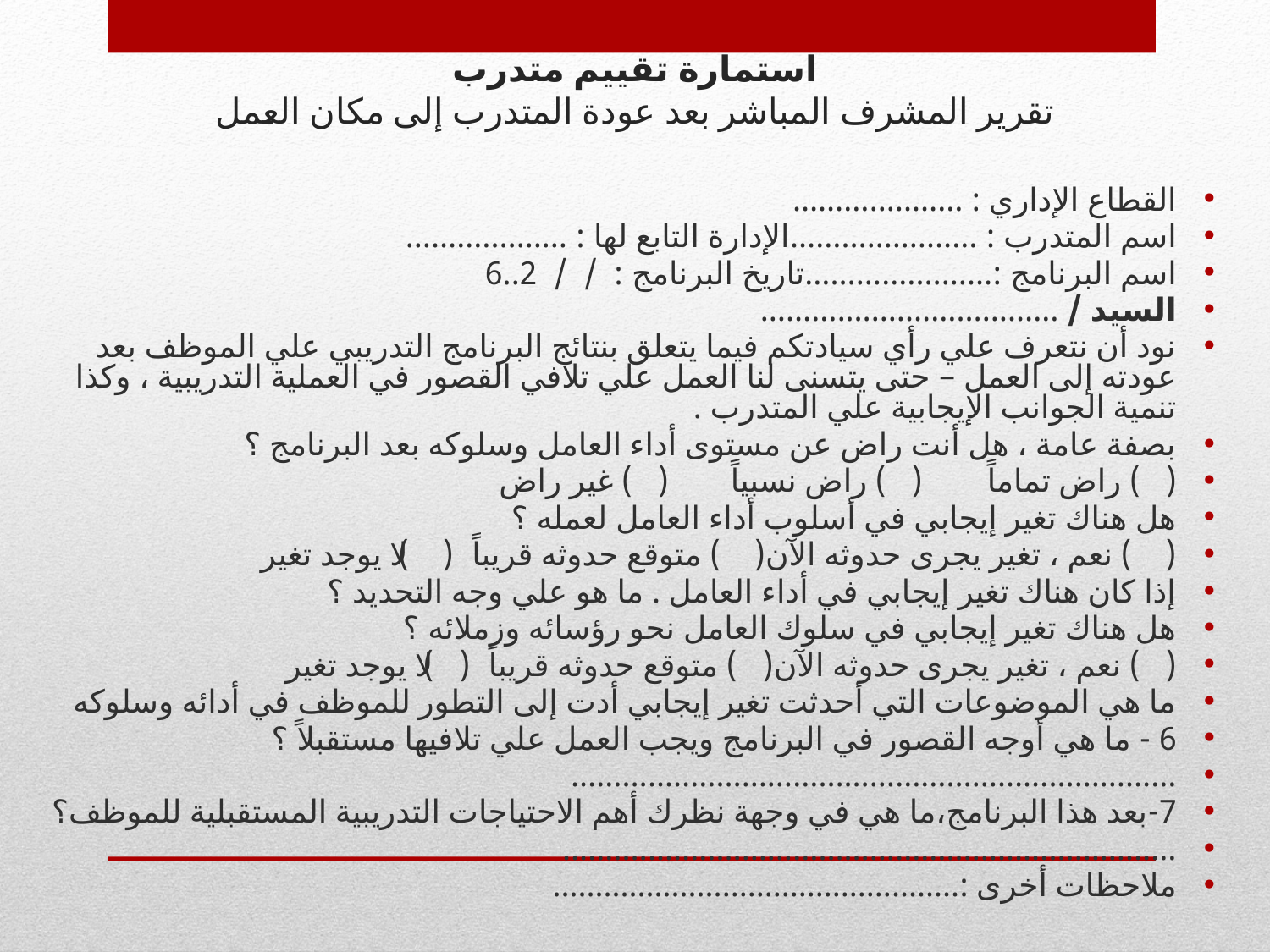

# استمارة تقييم متدرب تقرير المشرف المباشر بعد عودة المتدرب إلى مكان العمل
القطاع الإداري : …….….………
اسم المتدرب : ………….………الإدارة التابع لها : ………….……
اسم البرنامج :	………….………	تاريخ البرنامج :  /  /  2..6
السيد / ………………….….………
نود أن نتعرف علي رأي سيادتكم فيما يتعلق بنتائج البرنامج التدريبي علي الموظف بعد عودته إلى العمل – حتى يتسنى لنا العمل علي تلافي القصور في العملية التدريبية ، وكذا تنمية الجوانب الإيجابية علي المتدرب .
بصفة عامة ، هل أنت راض عن مستوى أداء العامل وسلوكه بعد البرنامج ؟
(   ) راض تماماً		(   ) راض نسبياً		(   ) غير راض
هل هناك تغير إيجابي في أسلوب أداء العامل لعمله ؟
(    ) نعم ، تغير يجرى حدوثه الآن	(    ) متوقع حدوثه قريباً	(    ) لا يوجد تغير
إذا كان هناك تغير إيجابي في أداء العامل . ما هو علي وجه التحديد ؟
هل هناك تغير إيجابي في سلوك العامل نحو رؤسائه وزملائه ؟
(   ) نعم ، تغير يجرى حدوثه الآن	(   ) متوقع حدوثه قريباً	(   ) لا يوجد تغير
ما هي الموضوعات التي أحدثت تغير إيجابي أدت إلى التطور للموظف في أدائه وسلوكه
6 - ما هي أوجه القصور في البرنامج ويجب العمل علي تلافيها مستقبلاً ؟
……………………………………………………..………
7-بعد هذا البرنامج،ما هي في وجهة نظرك أهم الاحتياجات التدريبية المستقبلية للموظف؟
……………………………………………………..……….
ملاحظات أخرى :................................................